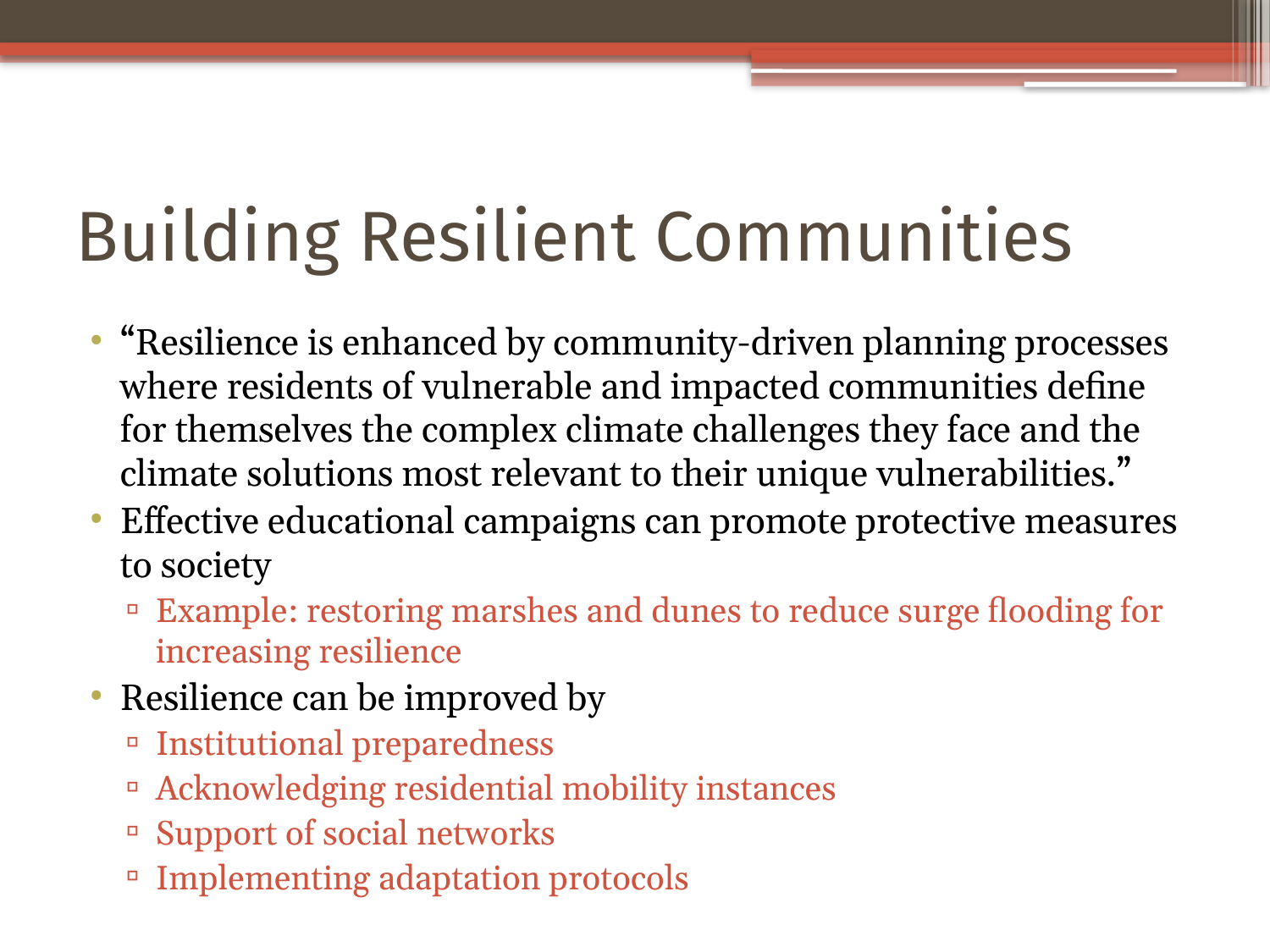

# Building Resilient Communities
“Resilience is enhanced by community-driven planning processes where residents of vulnerable and impacted communities define for themselves the complex climate challenges they face and the climate solutions most relevant to their unique vulnerabilities.”
Effective educational campaigns can promote protective measures to society
Example: restoring marshes and dunes to reduce surge flooding for increasing resilience
Resilience can be improved by
Institutional preparedness
Acknowledging residential mobility instances
Support of social networks
Implementing adaptation protocols